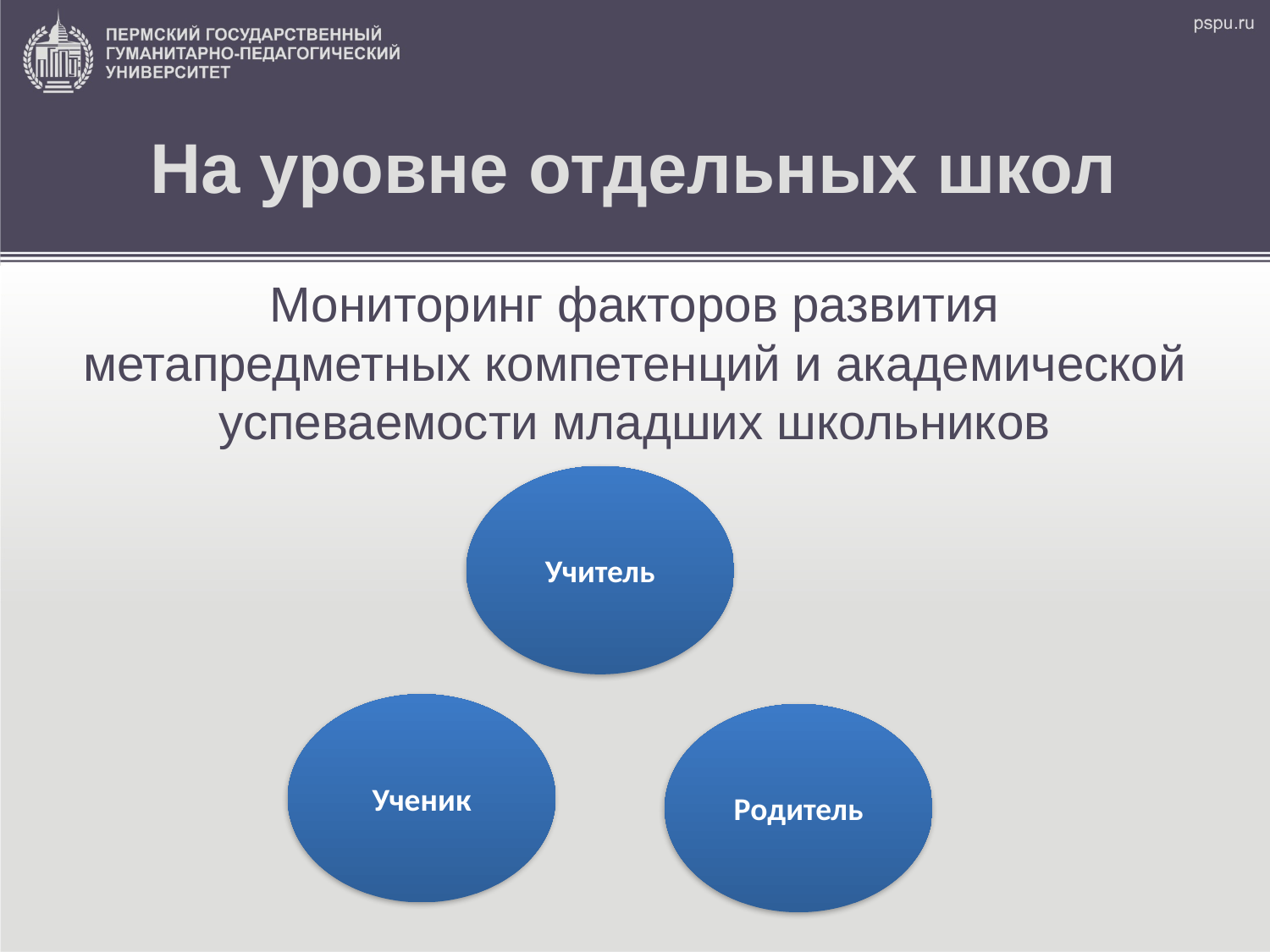

# На уровне отдельных школ
Мониторинг факторов развития метапредметных компетенций и академической успеваемости младших школьников
Учитель
Ученик
Родитель